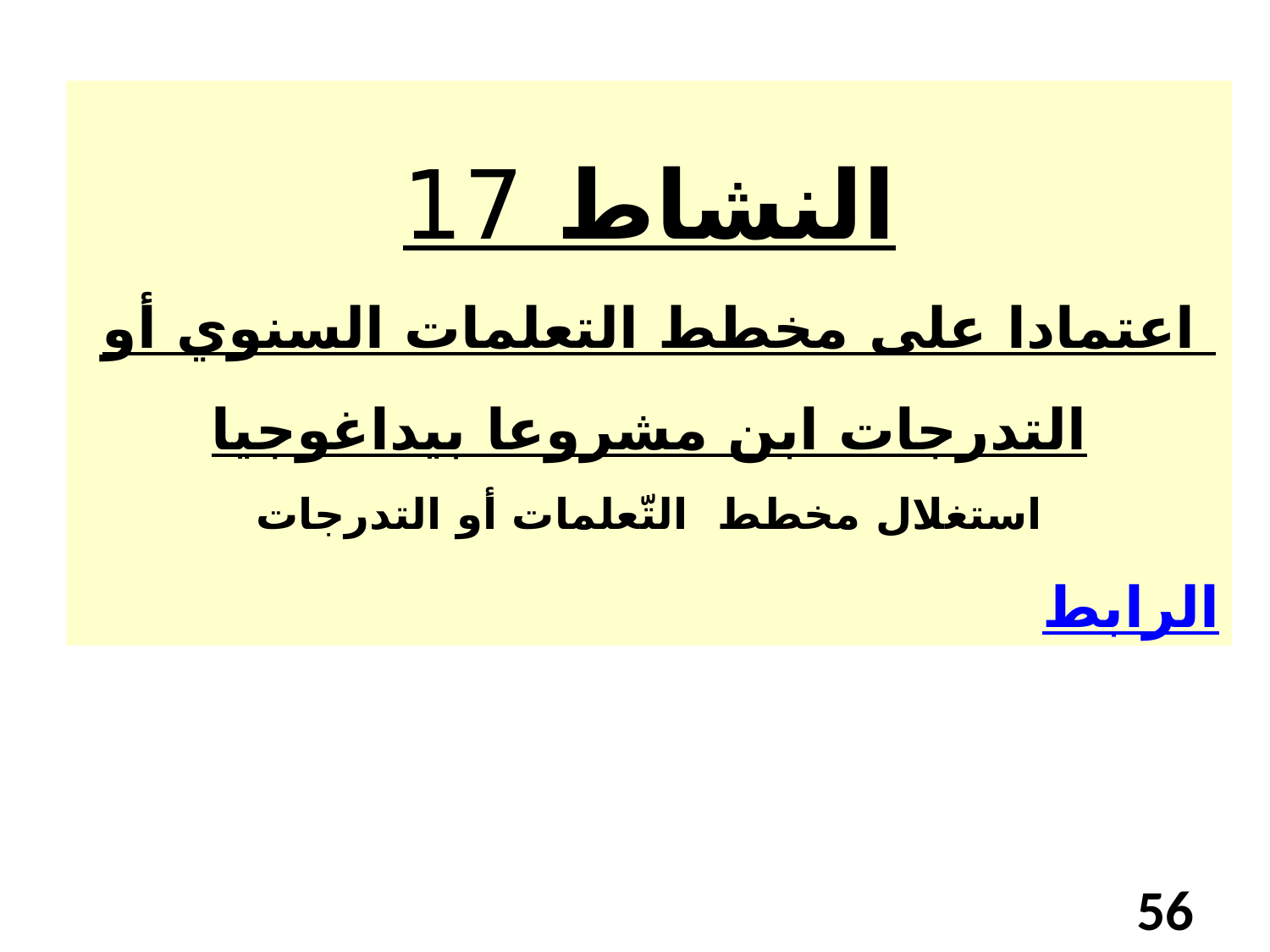

النشاط 17
اعتمادا على مخطط التعلمات السنوي أو التدرجات ابن مشروعا بيداغوجيا
استغلال مخطط  التّعلمات أو التدرجات
الرابط
56